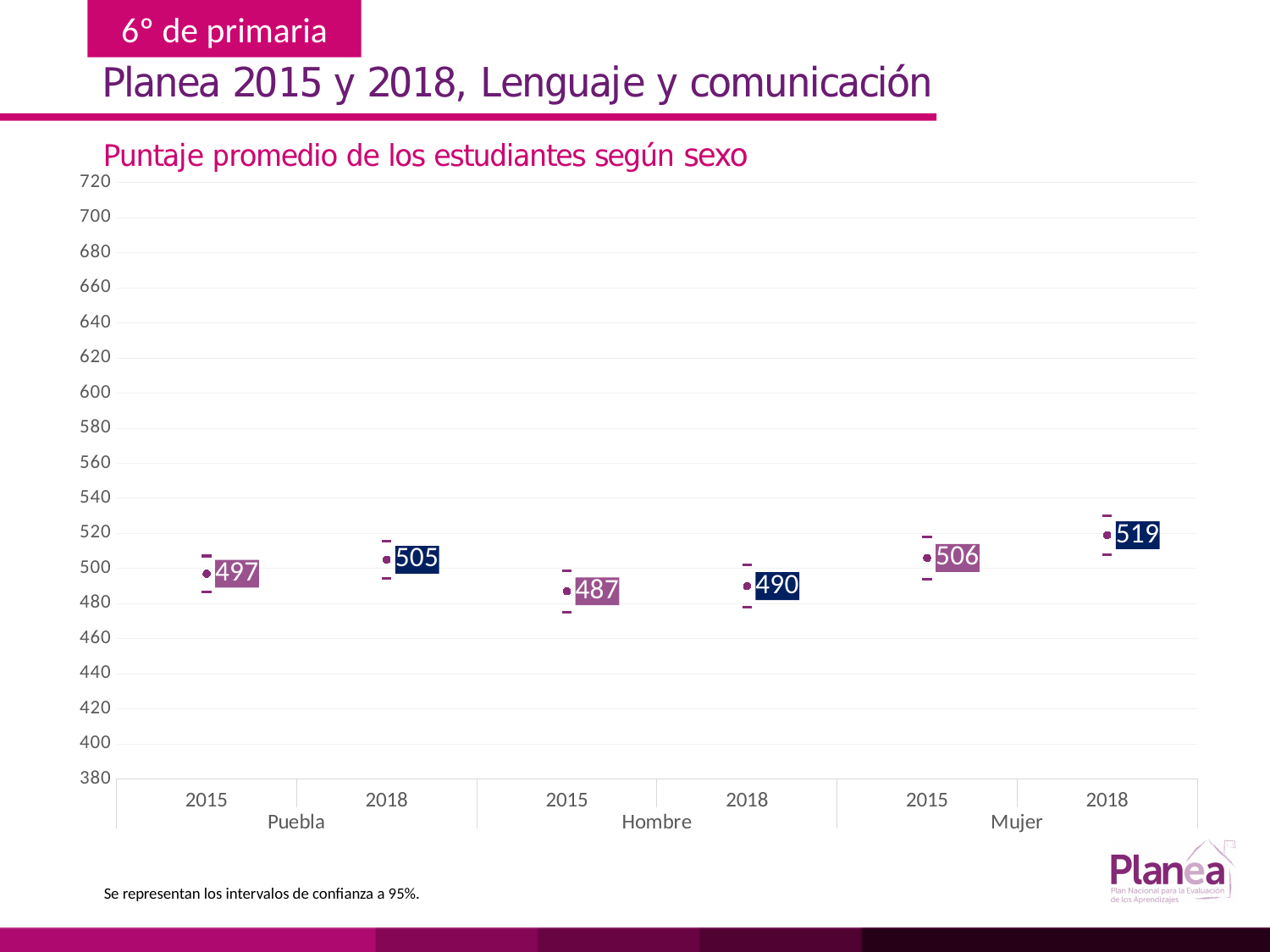

Planea 2015 y 2018, Lenguaje y comunicación

Puntaje promedio de los estudiantes según sexo

### Chart

| Category |  |  |  |
|---|---|---|---|
| 2015 | 486.851 | 507.149 | 497.0 |
| 2018 | 494.254 | 515.746 | 505.0 |
| 2015 | 475.259 | 498.741 | 487.0 |
| 2018 | 477.861 | 502.139 | 490.0 |
| 2015 | 494.06 | 517.94 | 506.0 |
| 2018 | 508.055 | 529.945 | 519.0 |
Se representan los intervalos de confianza a 95%.